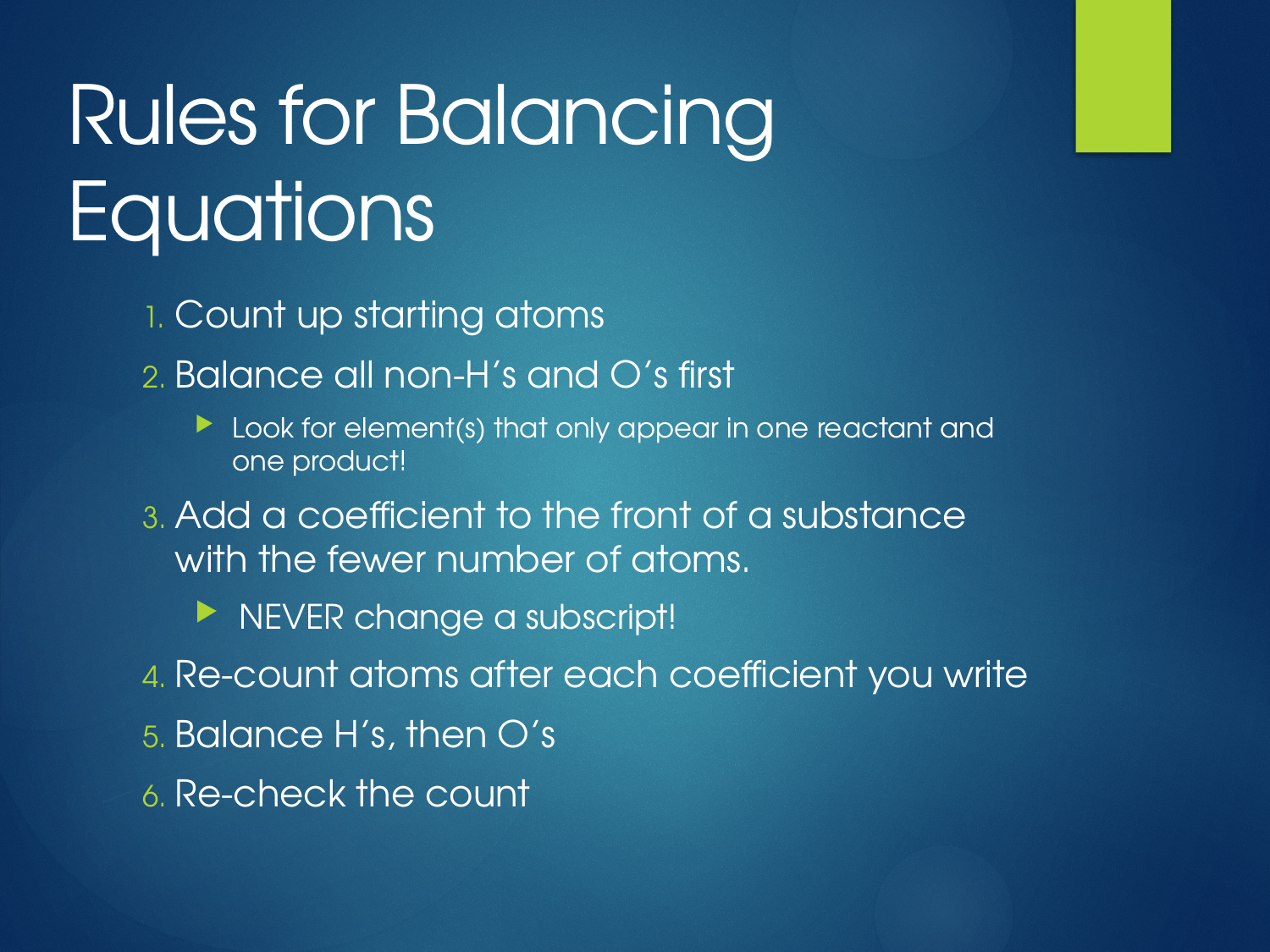

# Rules for Balancing Equations
Count up starting atoms
Balance all non-H’s and O’s first
Look for element(s) that only appear in one reactant and one product!
Add a coefficient to the front of a substance with the fewer number of atoms.
NEVER change a subscript!
Re-count atoms after each coefficient you write
Balance H’s, then O’s
Re-check the count